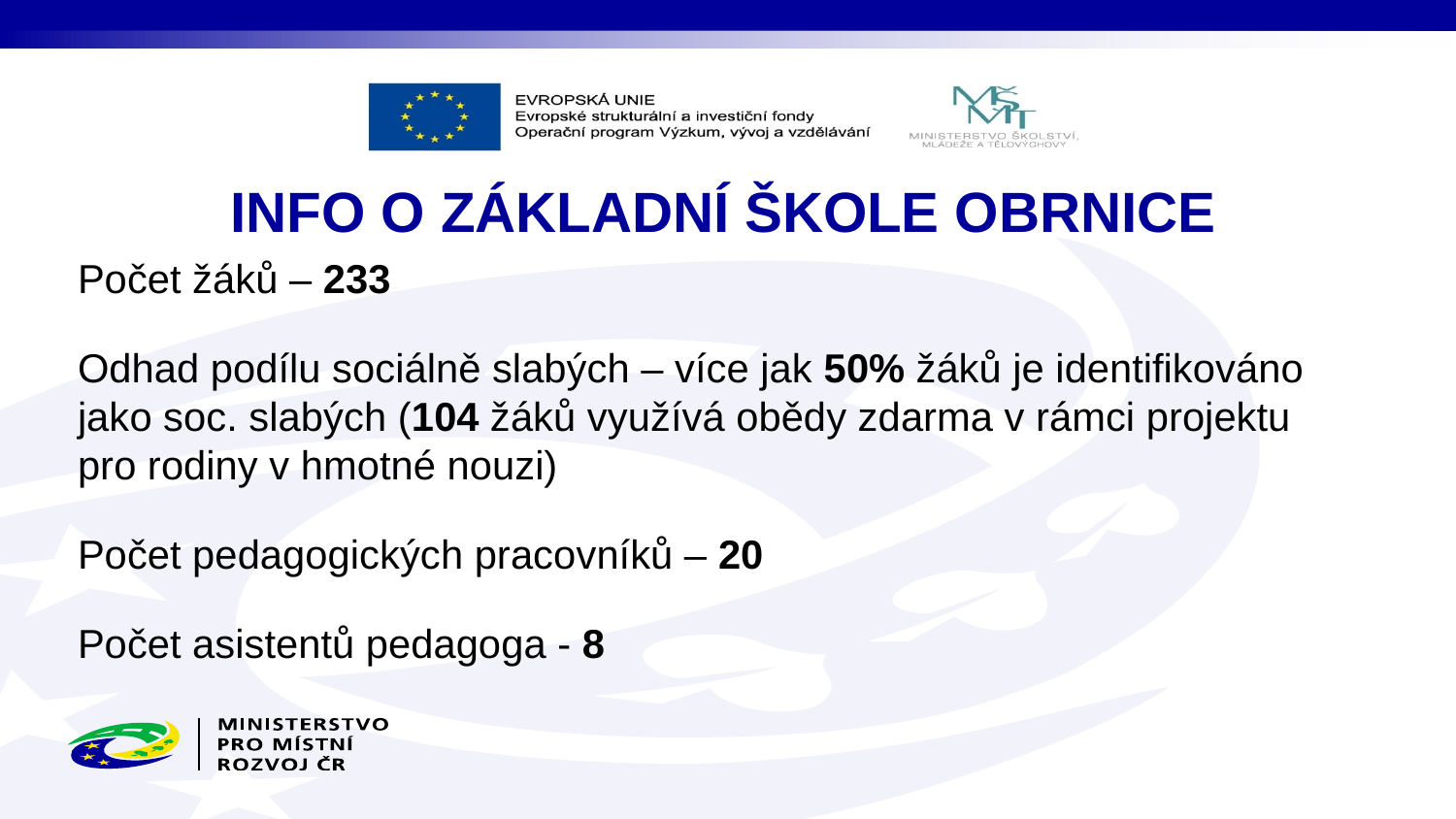

# INFO O ZÁKLADNÍ ŠKOLE OBRNICE
Počet žáků – 233
Odhad podílu sociálně slabých – více jak 50% žáků je identifikováno jako soc. slabých (104 žáků využívá obědy zdarma v rámci projektu
pro rodiny v hmotné nouzi)
Počet pedagogických pracovníků – 20
Počet asistentů pedagoga - 8